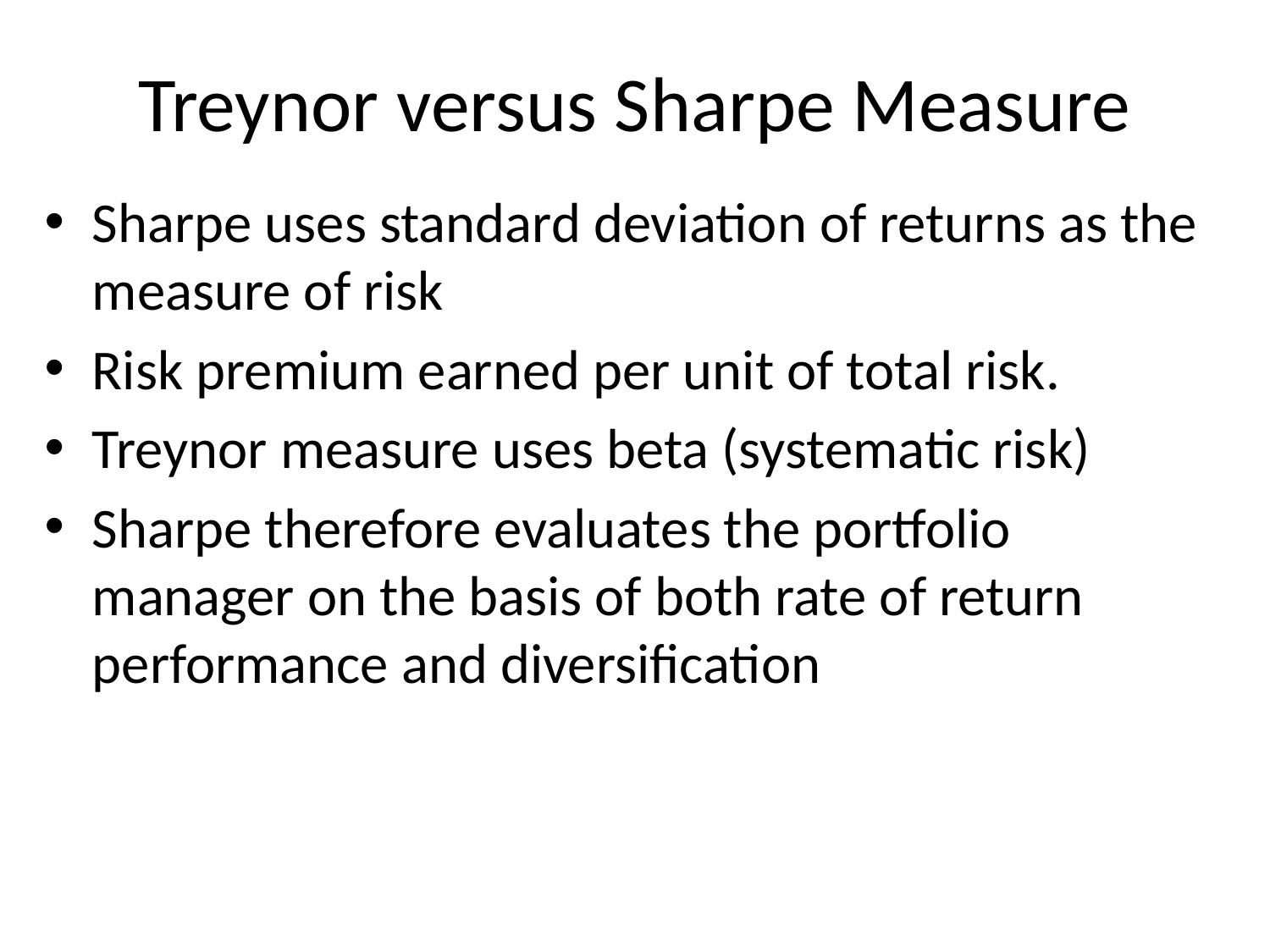

# Treynor versus Sharpe Measure
Sharpe uses standard deviation of returns as the measure of risk
Risk premium earned per unit of total risk.
Treynor measure uses beta (systematic risk)
Sharpe therefore evaluates the portfolio manager on the basis of both rate of return performance and diversification